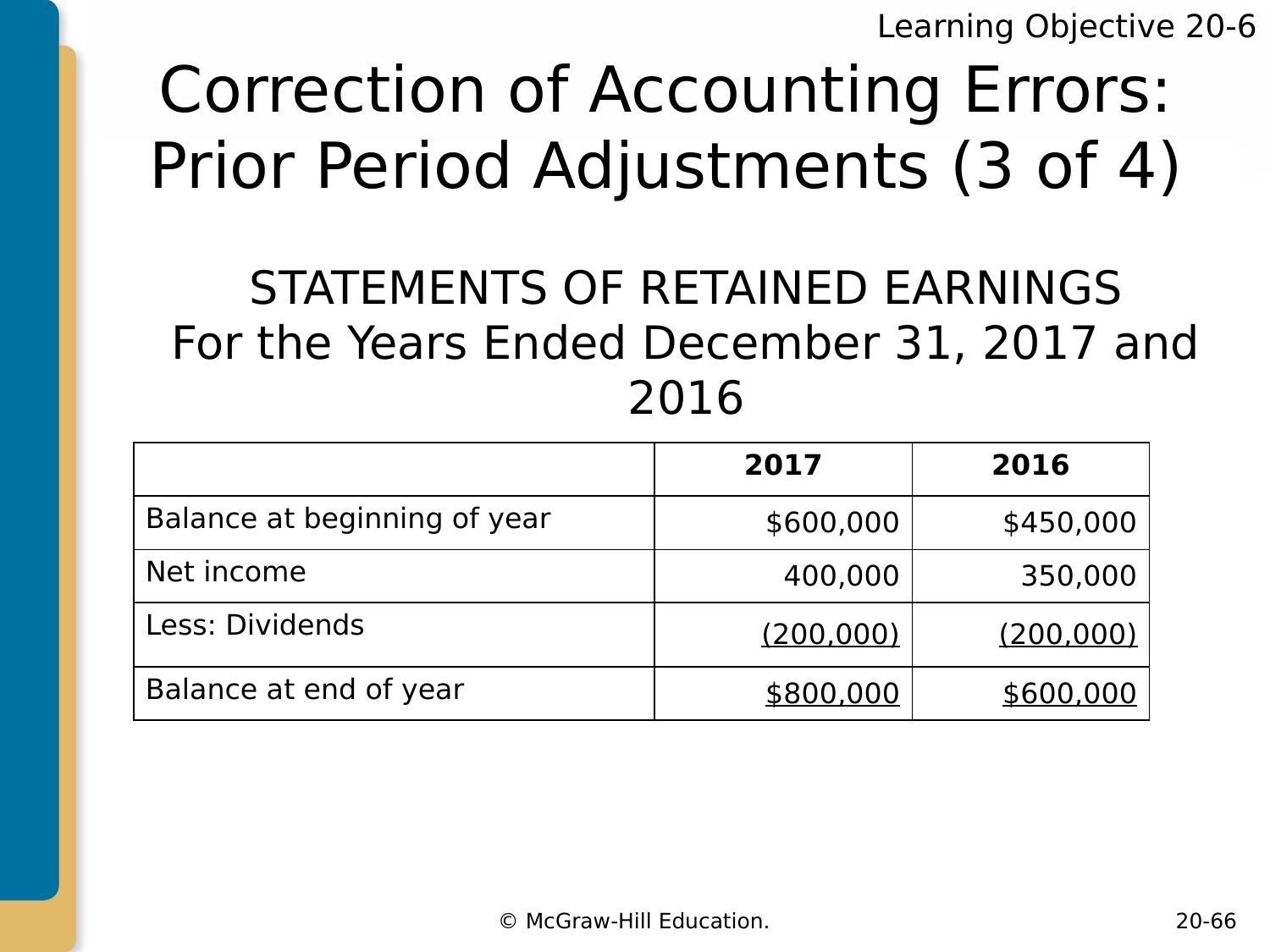

Learning Objective 20-6
# Correction of Accounting Errors: Prior Period Adjustments (3 of 4)
STATEMENTS OF RETAINED EARNINGS
For the Years Ended December 31, 2017 and 2016
|  | 2017 | 2016 |
| --- | --- | --- |
| Balance at beginning of year | $600,000 | $450,000 |
| Net income | 400,000 | 350,000 |
| Less: Dividends | (200,000) | (200,000) |
| Balance at end of year | $800,000 | $600,000 |